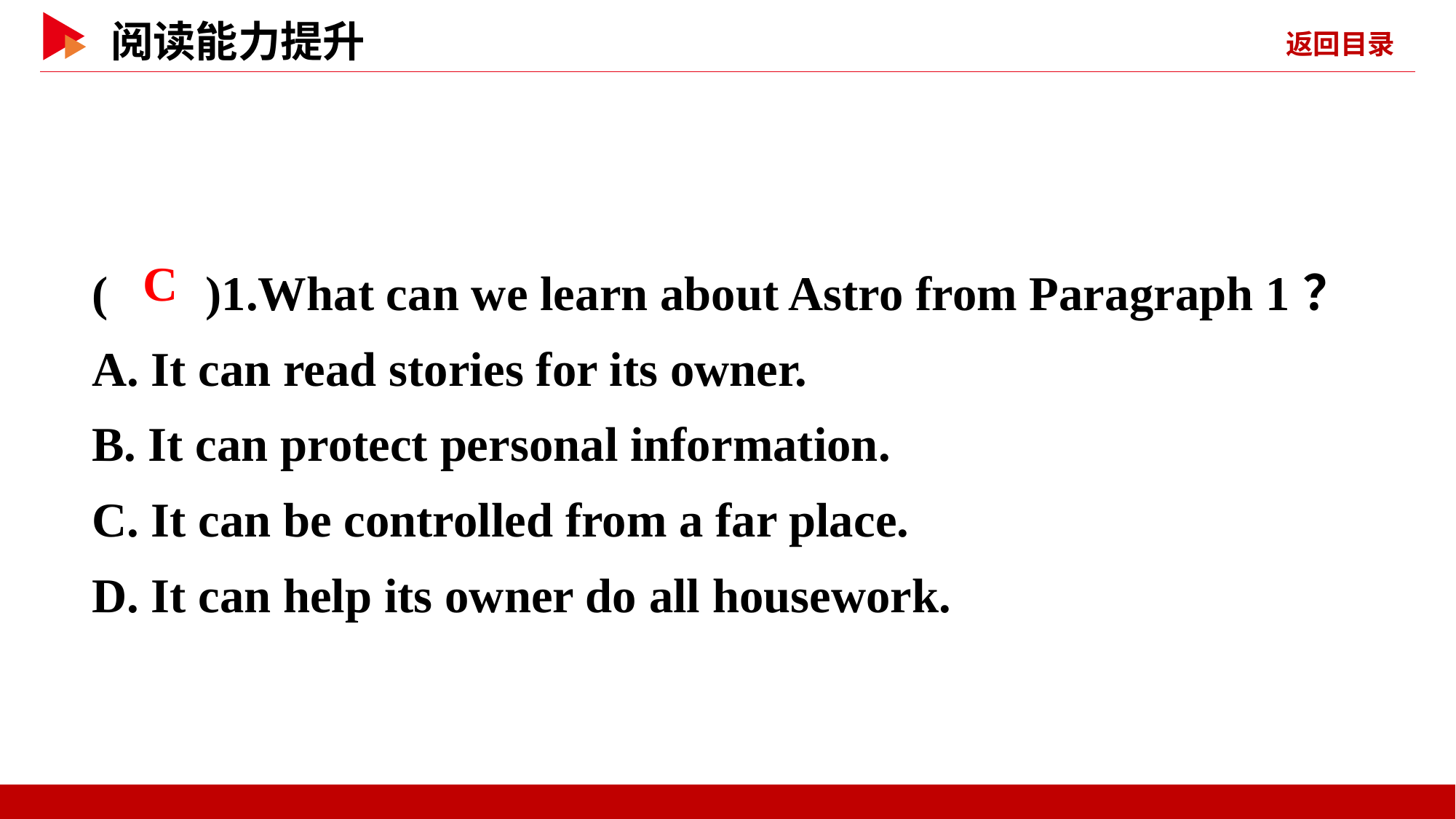

(        )1.What can we learn about Astro from Paragraph 1？
A. It can read stories for its owner.
B. It can protect personal information.
C. It can be controlled from a far place.
D. It can help its owner do all housework.
   C